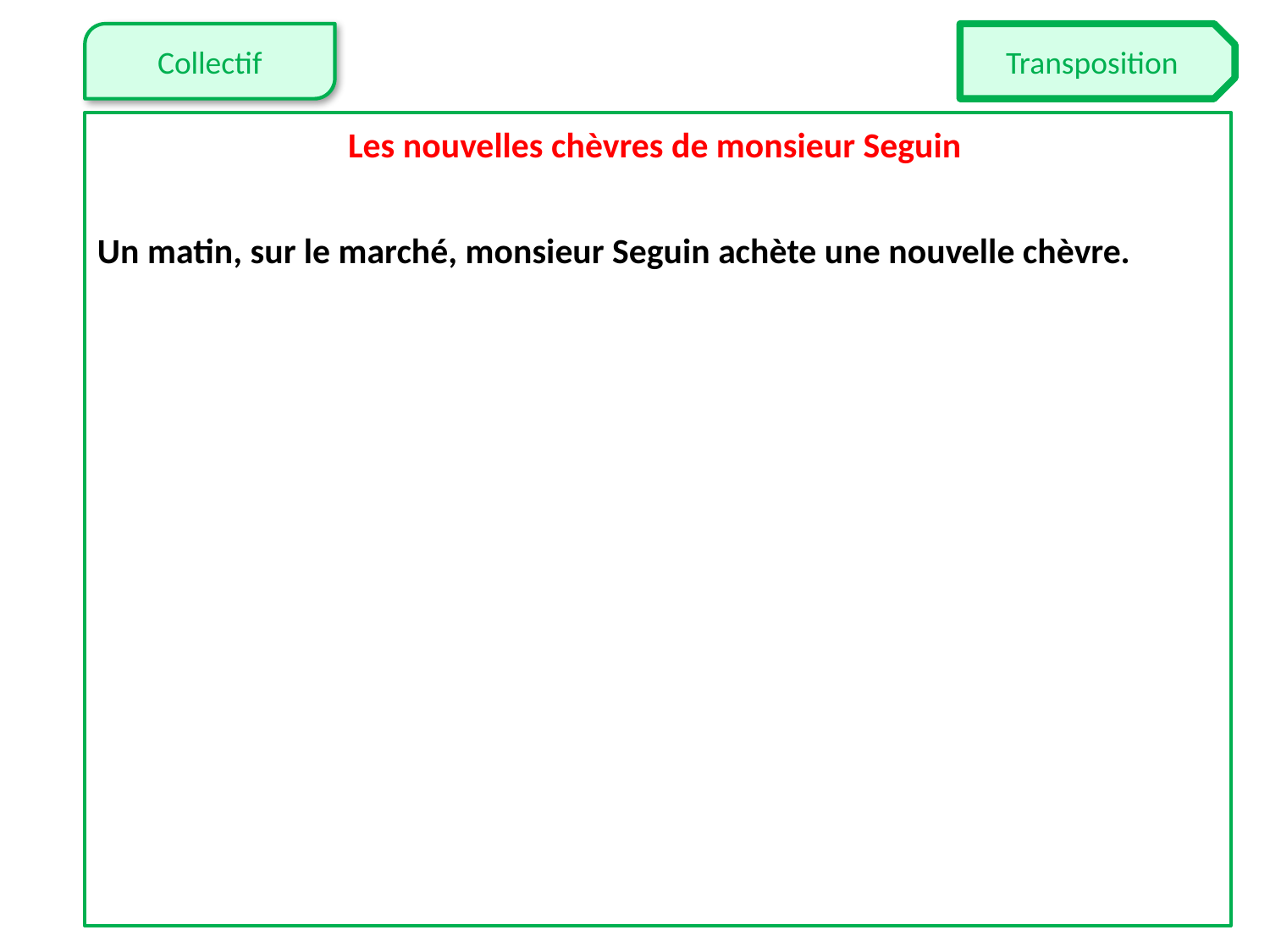

Les nouvelles chèvres de monsieur Seguin

Un matin, sur le marché, monsieur Seguin achète une nouvelle chèvre.